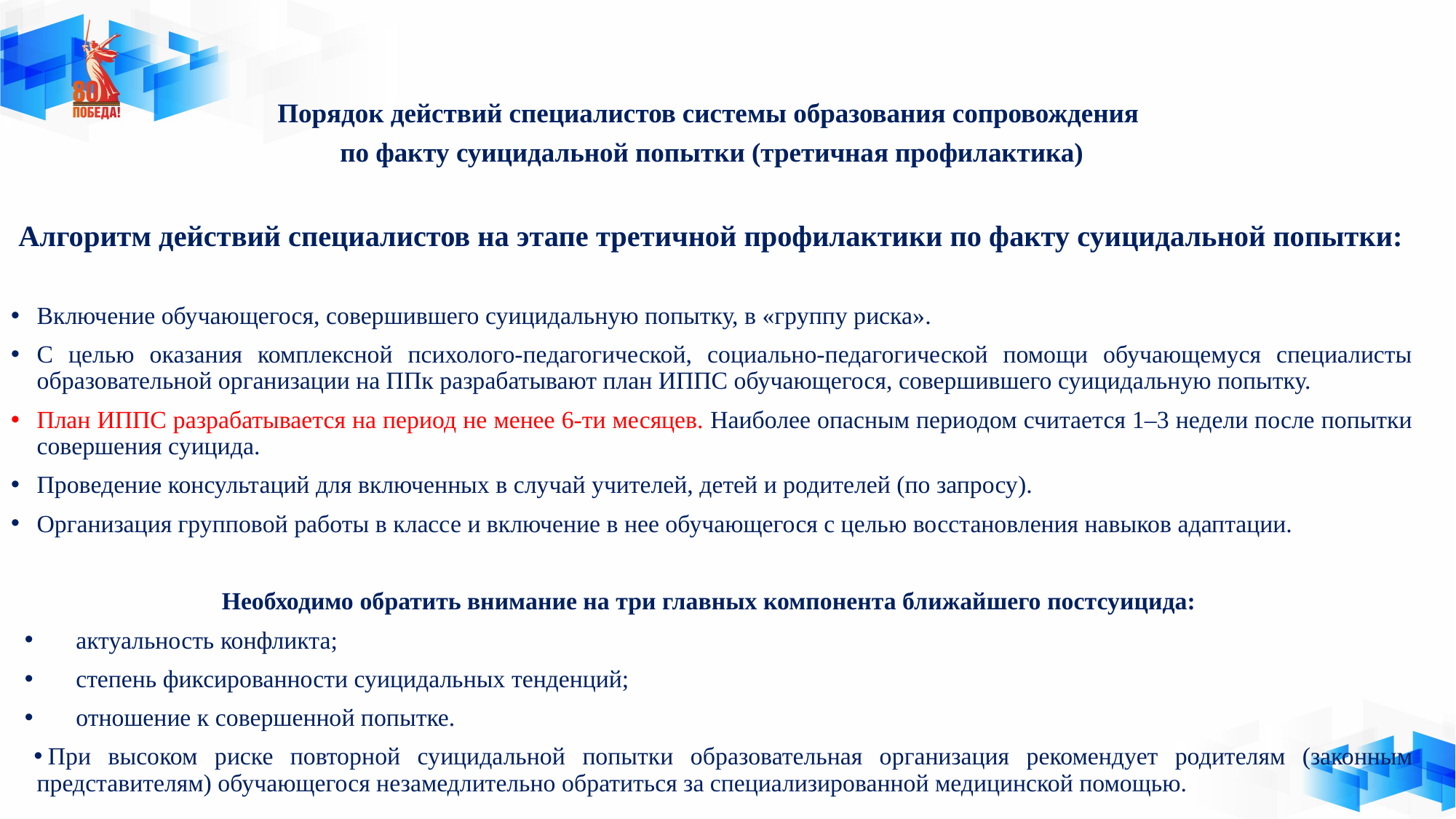

Порядок действий специалистов системы образования сопровождения
по факту суицидальной попытки (третичная профилактика)

Алгоритм действий специалистов на этапе третичной профилактики по факту суицидальной попытки:

Включение обучающегося, совершившего суицидальную попытку, в «группу риска».
С целью оказания комплексной психолого-педагогической, социально-педагогической помощи обучающемуся специалисты образовательной организации на ППк разрабатывают план ИППС обучающегося, совершившего суицидальную попытку.
План ИППС разрабатывается на период не менее 6-ти месяцев. Наиболее опасным периодом считается 1–3 недели после попытки совершения суицида.
Проведение консультаций для включенных в случай учителей, детей и родителей (по запросу).
Организация групповой работы в классе и включение в нее обучающегося с целью восстановления навыков адаптации.

Необходимо обратить внимание на три главных компонента ближайшего постсуицида:
актуальность конфликта;
степень фиксированности суицидальных тенденций;
отношение к совершенной попытке.
При высоком риске повторной суицидальной попытки образовательная организация рекомендует родителям (законным представителям) обучающегося незамедлительно обратиться за специализированной медицинской помощью.